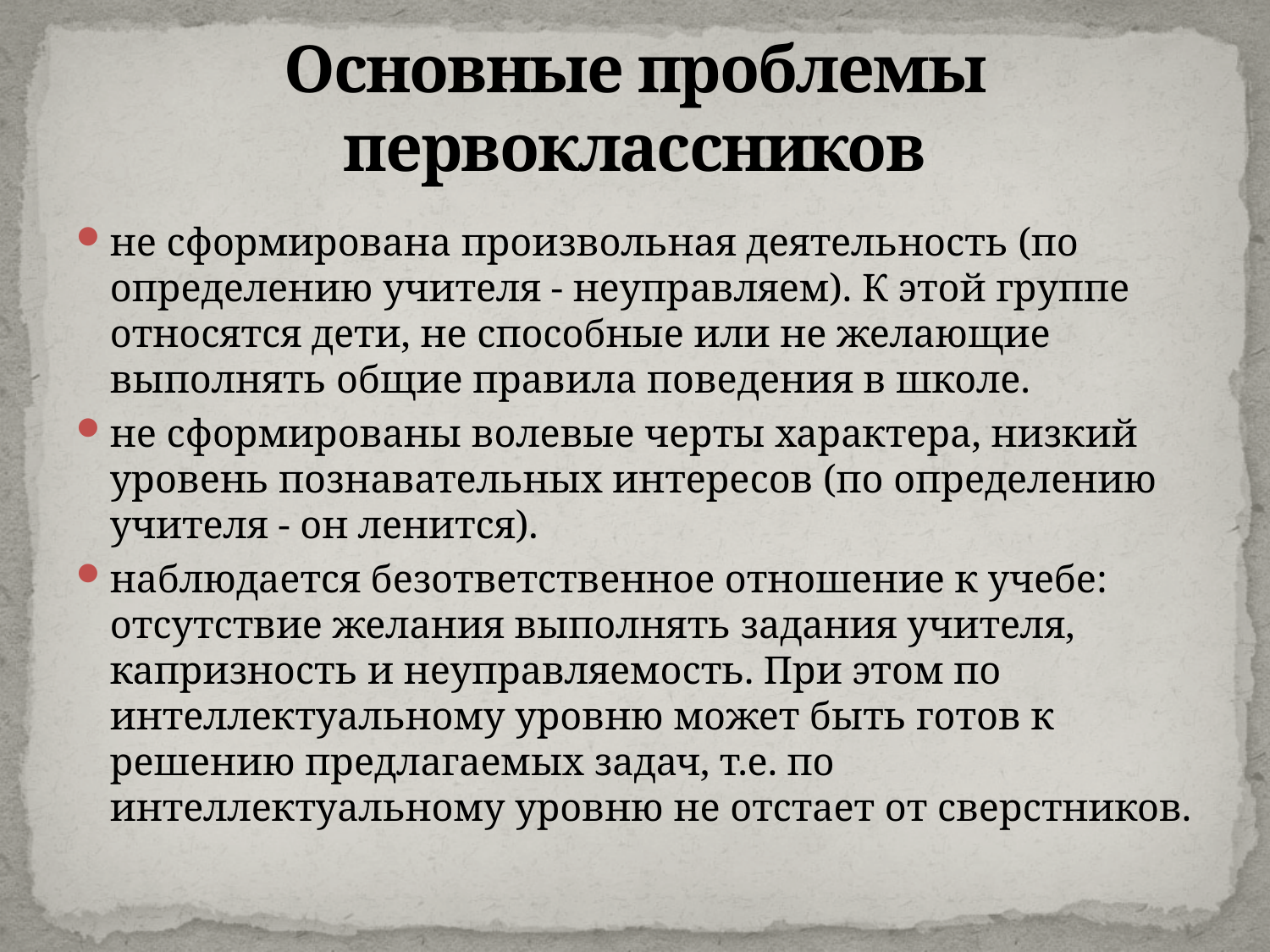

# Основные проблемы первоклассников
не сформирована произвольная деятельность (по определению учителя - неуправляем). К этой группе относятся дети, не способные или не желающие выполнять общие правила поведения в школе.
не сформированы волевые черты характера, низкий уровень познавательных интересов (по определению учителя - он ленится).
наблюдается безответственное отношение к учебе: отсутствие желания выполнять задания учителя, капризность и неуправляемость. При этом по интеллектуальному уровню может быть готов к решению предлагаемых задач, т.е. по интеллектуальному уровню не отстает от сверстников.